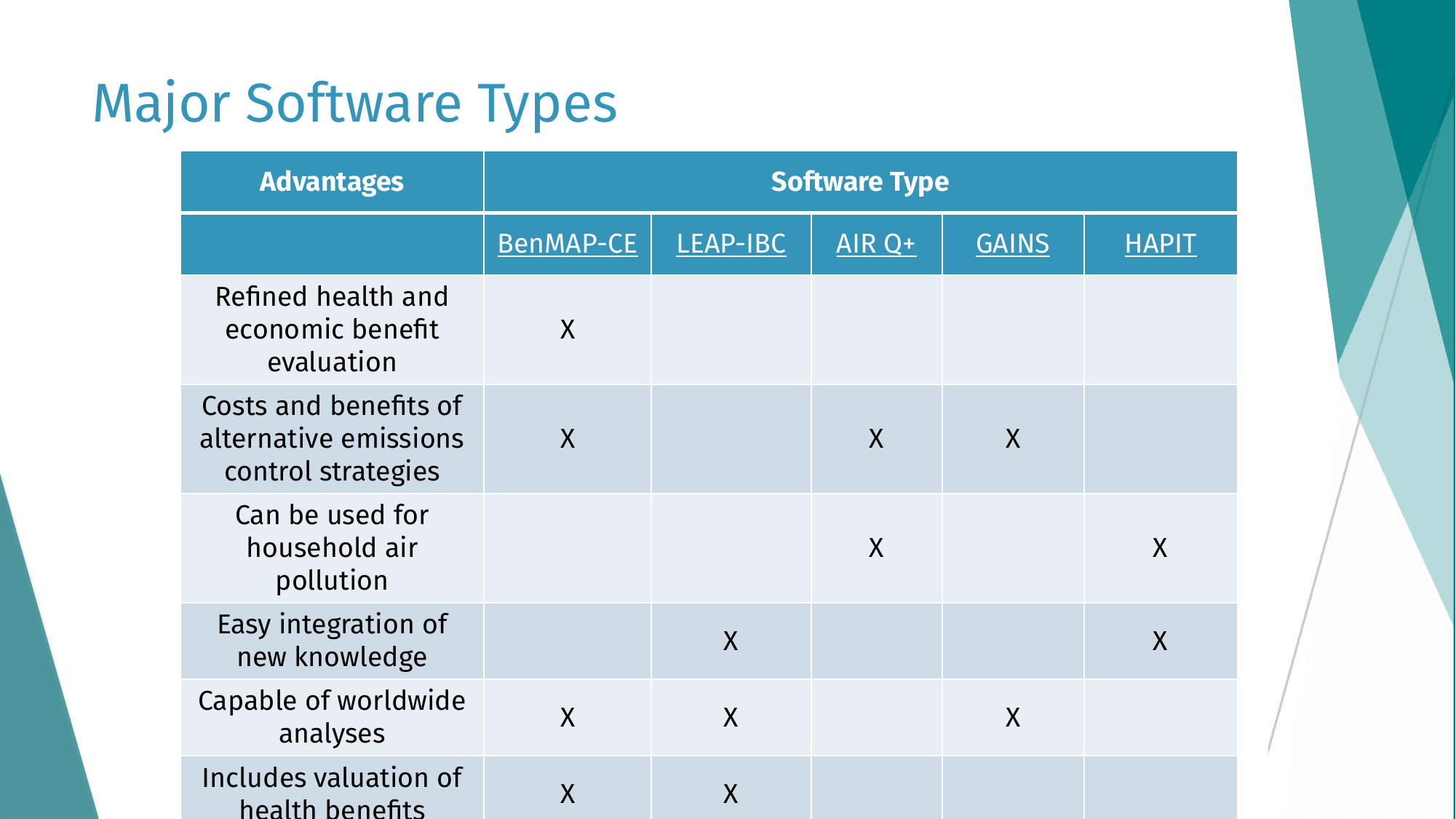

# Major Software Types
| Advantages | Software Type |  |  |  |  |
| --- | --- | --- | --- | --- | --- |
|  | BenMAP-CE | LEAP-IBC | AIR Q+ | GAINS | HAPIT |
| Refined health and economic benefit evaluation | X |  |  |  |  |
| Costs and benefits of alternative emissions control strategies | X |  | X | X |  |
| Can be used for household air pollution |  |  | X |  | X |
| Easy integration of new knowledge |  | X |  |  | X |
| Capable of worldwide analyses | X | X |  | X |  |
| Includes valuation of health benefits | X | X |  |  |  |
22